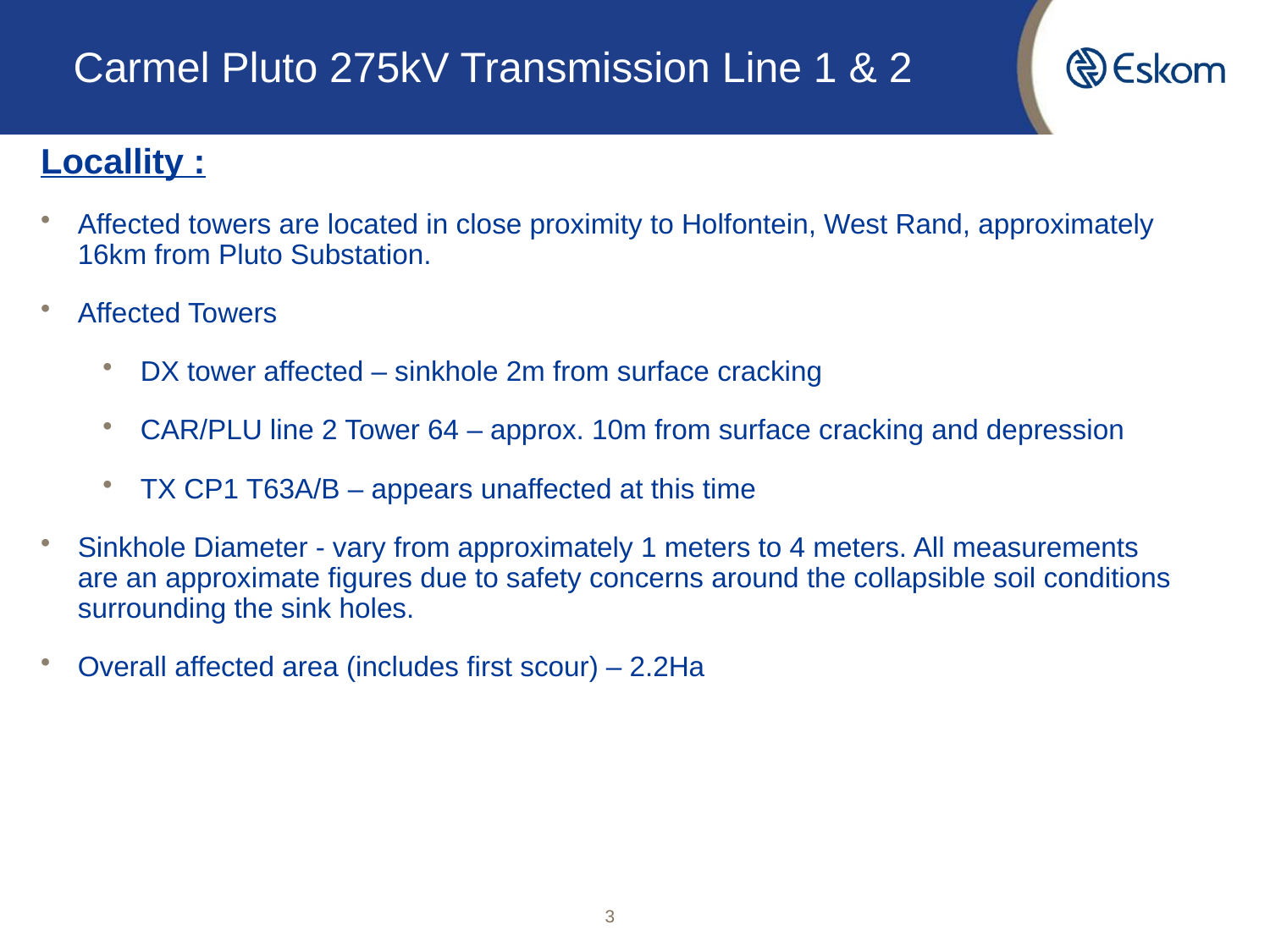

# Carmel Pluto 275kV Transmission Line 1 & 2
Locallity :
Affected towers are located in close proximity to Holfontein, West Rand, approximately 16km from Pluto Substation.
Affected Towers
DX tower affected – sinkhole 2m from surface cracking
CAR/PLU line 2 Tower 64 – approx. 10m from surface cracking and depression
TX CP1 T63A/B – appears unaffected at this time
Sinkhole Diameter - vary from approximately 1 meters to 4 meters. All measurements are an approximate figures due to safety concerns around the collapsible soil conditions surrounding the sink holes.
Overall affected area (includes first scour) – 2.2Ha

3